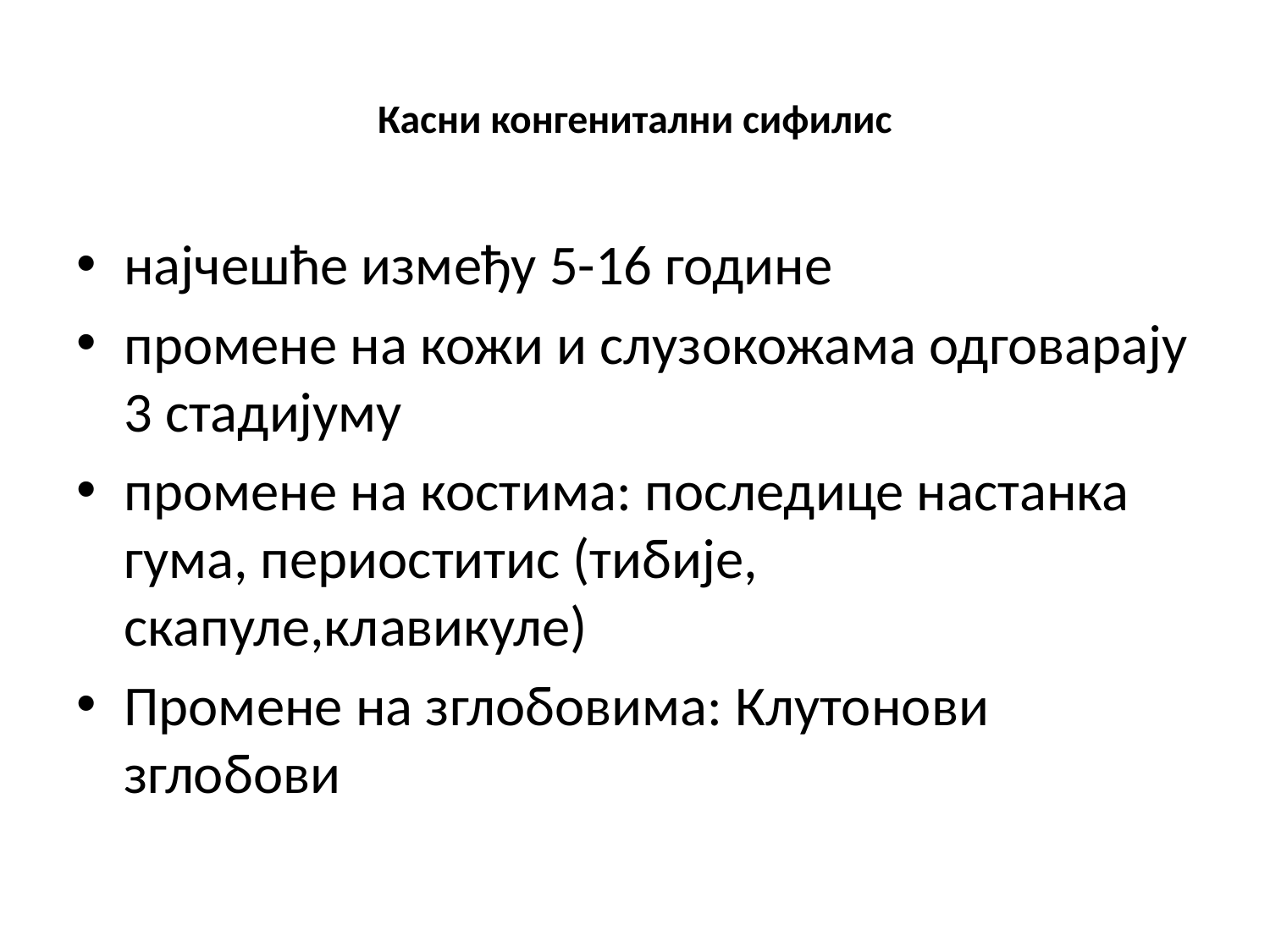

# Касни конгенитални сифилис
најчешће између 5-16 године
промене на кожи и слузокожама одговарају 3 стадијуму
промене на костима: последице настанка гума, периоститис (тибије, скапуле,клавикуле)
Промене на зглобовима: Клутонови зглобови